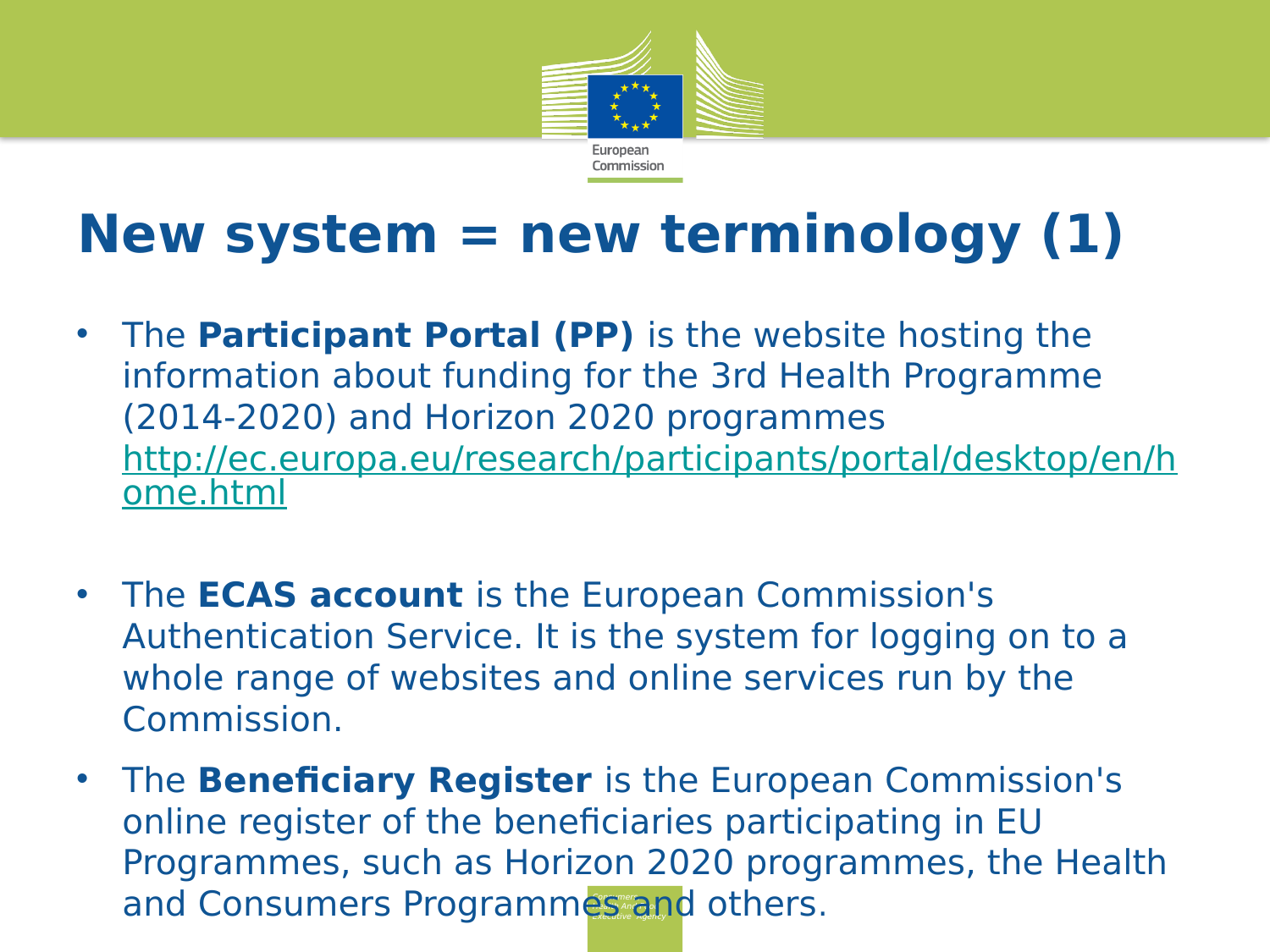

# New system = new terminology (1)

The Participant Portal (PP) is the website hosting the information about funding for the 3rd Health Programme (2014-2020) and Horizon 2020 programmes http://ec.europa.eu/research/participants/portal/desktop/en/home.html
The ECAS account is the European Commission's Authentication Service. It is the system for logging on to a whole range of websites and online services run by the Commission.
The Beneficiary Register is the European Commission's online register of the beneficiaries participating in EU Programmes, such as Horizon 2020 programmes, the Health and Consumers Programmes and others.